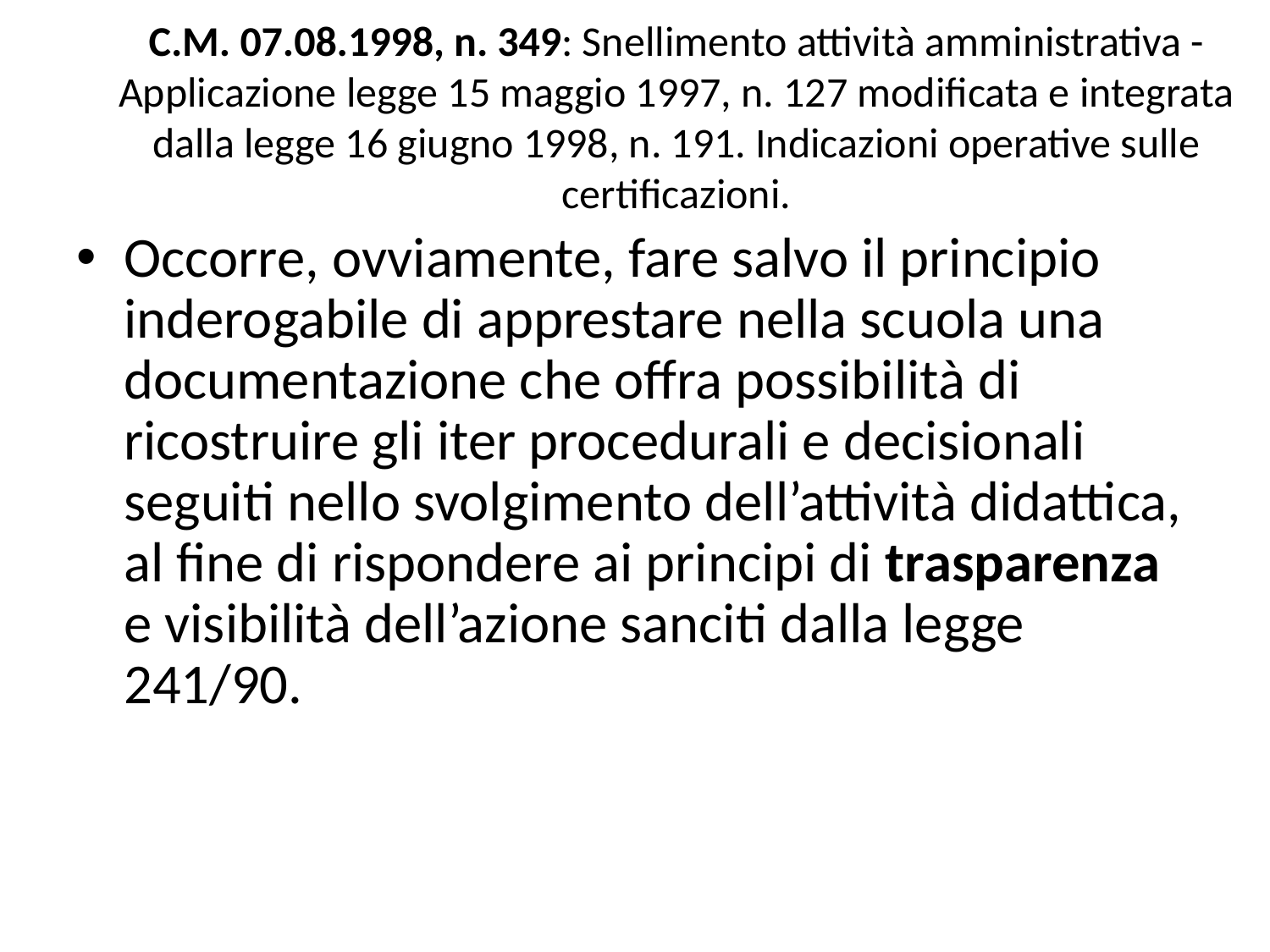

# C.M. 07.08.1998, n. 349: Snellimento attività amministrativa - Applicazione legge 15 maggio 1997, n. 127 modificata e integrata dalla legge 16 giugno 1998, n. 191. Indicazioni operative sulle certificazioni.
Occorre, ovviamente, fare salvo il principio inderogabile di apprestare nella scuola una documentazione che offra possibilità di ricostruire gli iter procedurali e decisionali seguiti nello svolgimento dell’attività didattica, al fine di rispondere ai principi di trasparenza e visibilità dell’azione sanciti dalla legge 241/90.